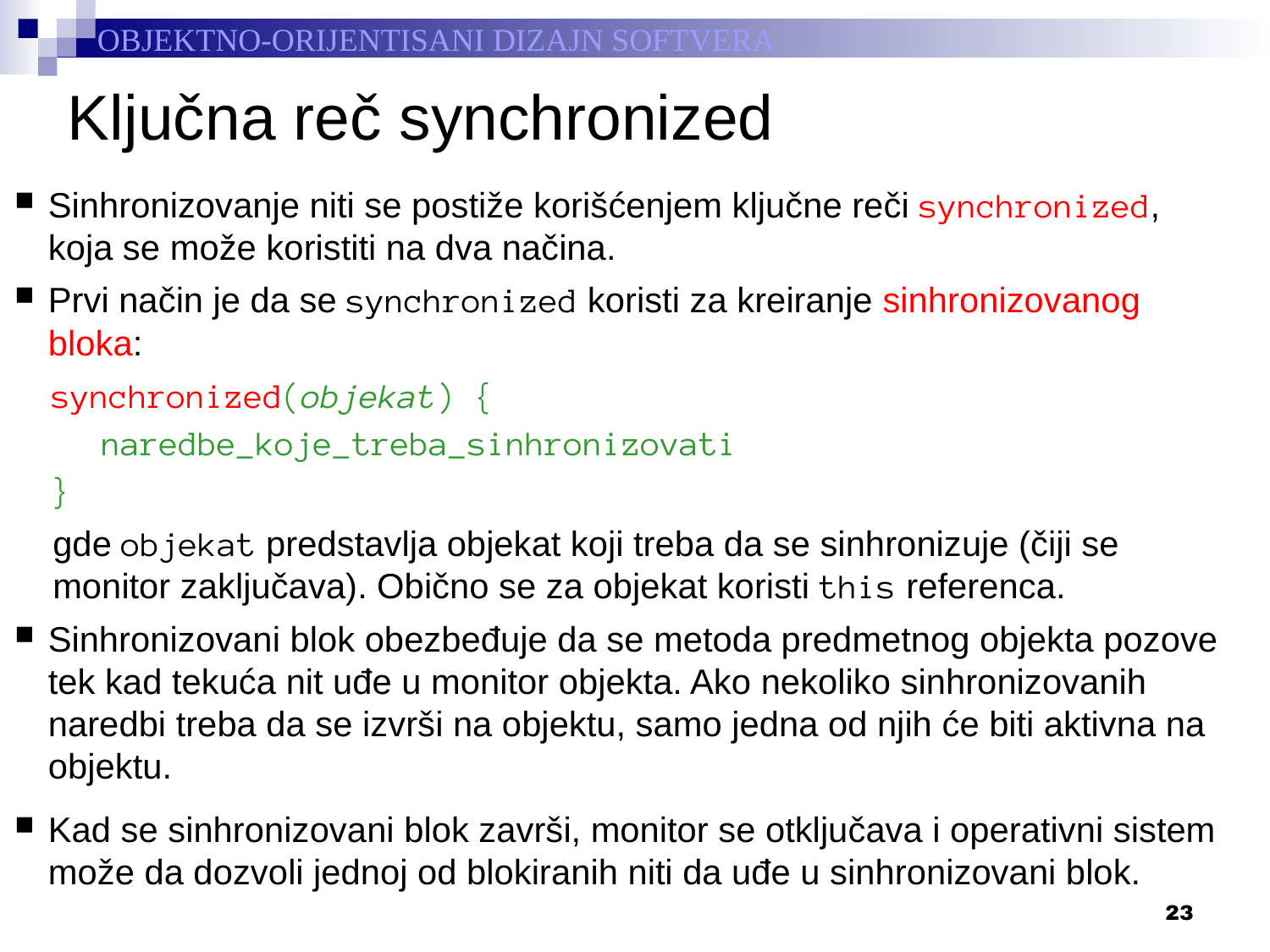

# Ključna reč synchronized
Sinhronizovanje niti se postiže korišćenjem ključne reči synchronized, koja se može koristiti na dva načina.
Prvi način je da se synchronized koristi za kreiranje sinhronizovanog bloka:
synchronized(objekat) {
naredbe_koje_treba_sinhronizovati
}
gde objekat predstavlja objekat koji treba da se sinhronizuje (čiji se monitor zaključava). Obično se za objekat koristi this referenca.
Sinhronizovani blok obezbeđuje da se metoda predmetnog objekta pozove tek kad tekuća nit uđe u monitor objekta. Ako nekoliko sinhronizovanih naredbi treba da se izvrši na objektu, samo jedna od njih će biti aktivna na objektu.
Kad se sinhronizovani blok završi, monitor se otključava i operativni sistem može da dozvoli jednoj od blokiranih niti da uđe u sinhronizovani blok.
23